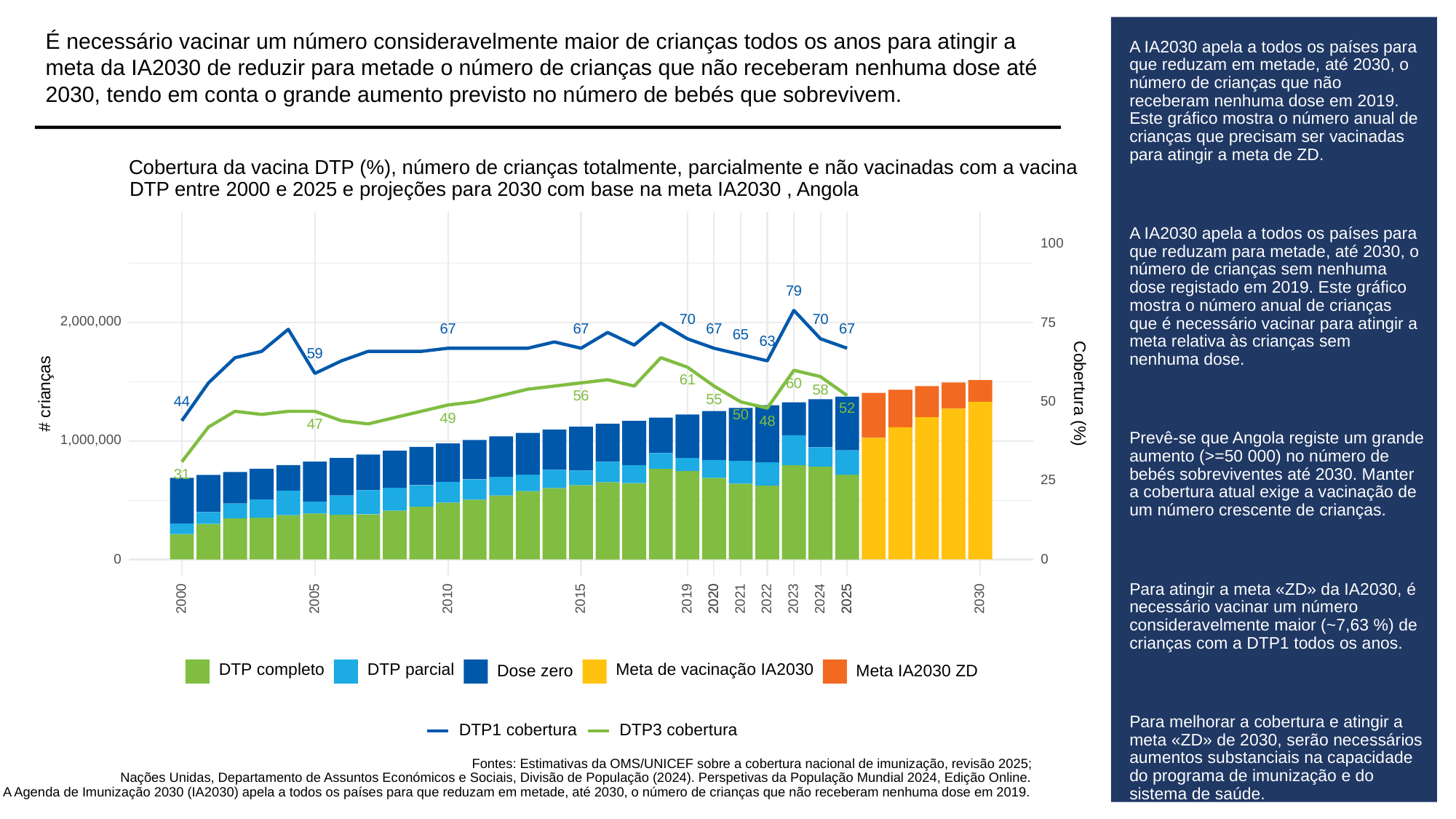

É necessário vacinar um número consideravelmente maior de crianças todos os anos para atingir a meta da IA2030 de reduzir para metade o número de crianças que não receberam nenhuma dose até 2030, tendo em conta o grande aumento previsto no número de bebés que sobrevivem.
# A IA2030 apela a todos os países para que reduzam em metade, até 2030, o número de crianças que não receberam nenhuma dose em 2019. Este gráfico mostra o número anual de crianças que precisam ser vacinadas para atingir a meta de ZD.

A IA2030 apela a todos os países para que reduzam para metade, até 2030, o número de crianças sem nenhuma dose registado em 2019. Este gráfico mostra o número anual de crianças que é necessário vacinar para atingir a meta relativa às crianças sem nenhuma dose.

Prevê-se que Angola registe um grande aumento (>=50 000) no número de bebés sobreviventes até 2030. Manter a cobertura atual exige a vacinação de um número crescente de crianças.

Para atingir a meta «ZD» da IA2030, é necessário vacinar um número consideravelmente maior (~7,63 %) de crianças com a DTP1 todos os anos.

Para melhorar a cobertura e atingir a meta «ZD» de 2030, serão necessários aumentos substanciais na capacidade do programa de imunização e do sistema de saúde.

Cobertura da vacina DTP (%), número de crianças totalmente, parcialmente e não vacinadas com a vacina
DTP entre 2000 e 2025 e projeções para 2030 com base na meta IA2030 , Angola

100

79

70
70
2,000,000
75

67
67
67
67
65
63
59

61
60

58

Cobertura (%)
# crianças

56

55

44
50

52

50

49

48

47

1,000,000

31

25

0
0

2023
2030
2000
2005
2010
2015
2019
2020
2020
2021
2022
2024
2025
2025

DTP completo
DTP parcial
Meta de vacinação IA2030
Meta IA2030 ZD
Dose zero
DTP3 cobertura
DTP1 cobertura

Fontes: Estimativas da OMS/UNICEF sobre a cobertura nacional de imunização, revisão 2025;
Nações Unidas, Departamento de Assuntos Económicos e Sociais, Divisão de População (2024). Perspetivas da População Mundial 2024, Edição Online.
Nota: A Agenda de Imunização 2030 (IA2030) apela a todos os países para que reduzam em metade, até 2030, o número de crianças que não receberam nenhuma dose em 2019.